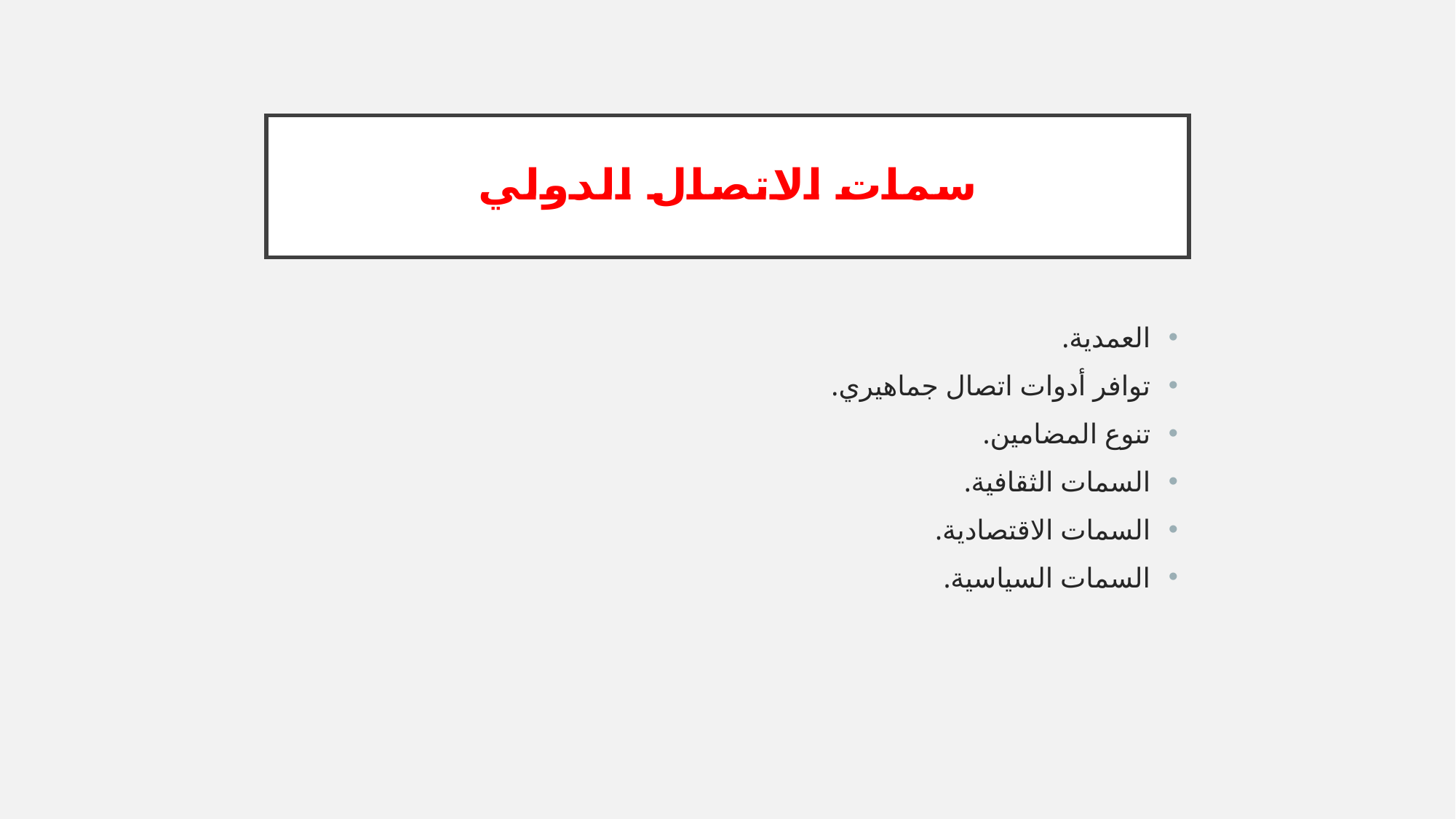

# سمات الاتصال الدولي
العمدية.
توافر أدوات اتصال جماهيري.
تنوع المضامين.
السمات الثقافية.
السمات الاقتصادية.
السمات السياسية.